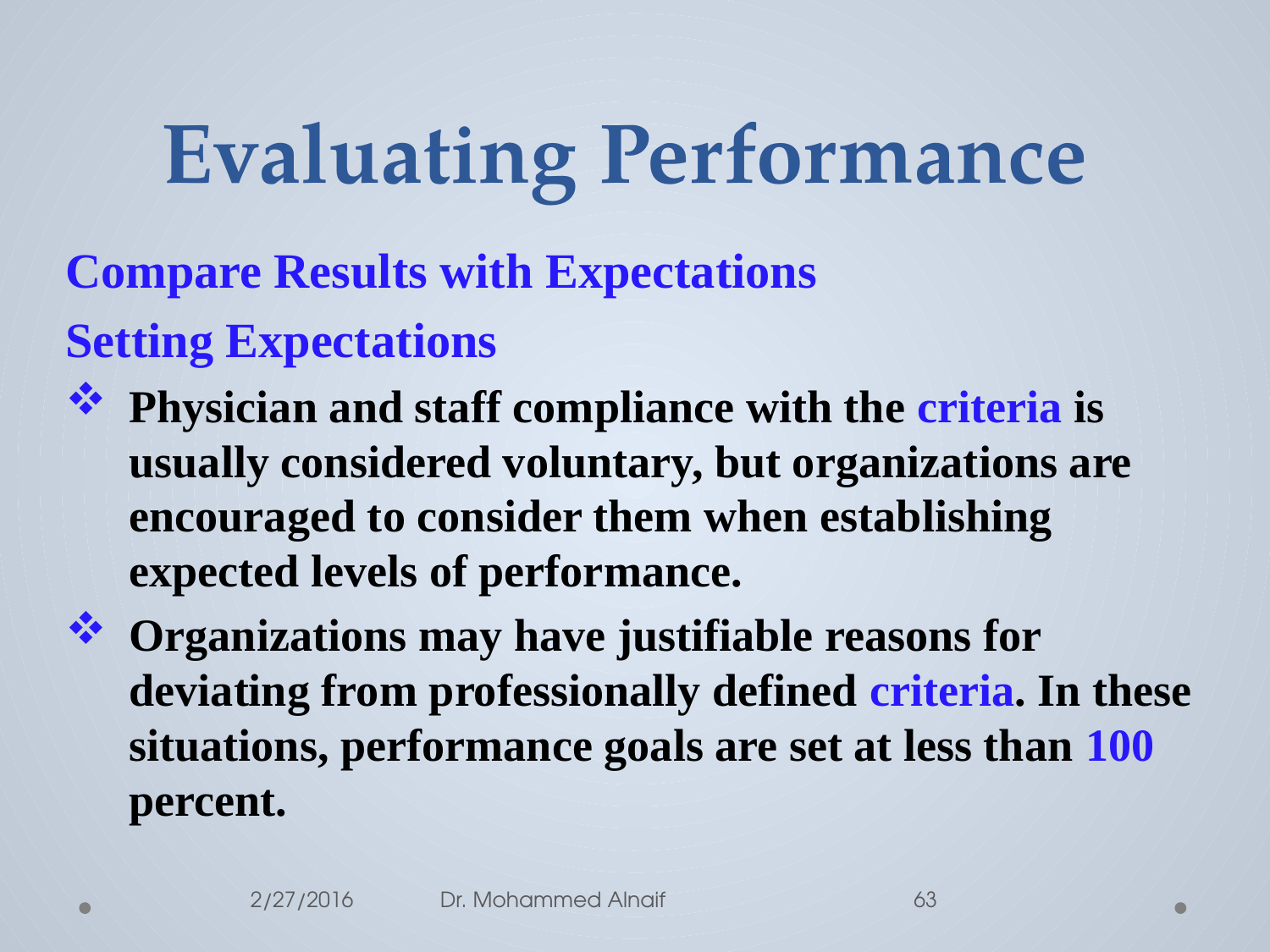

# Evaluating Performance
Compare Results with Expectations
Setting Expectations
Physician and staff compliance with the criteria is usually considered voluntary, but organizations are encouraged to consider them when establishing expected levels of performance.
Organizations may have justifiable reasons for deviating from professionally defined criteria. In these situations, performance goals are set at less than 100 percent.
2/27/2016
Dr. Mohammed Alnaif
63